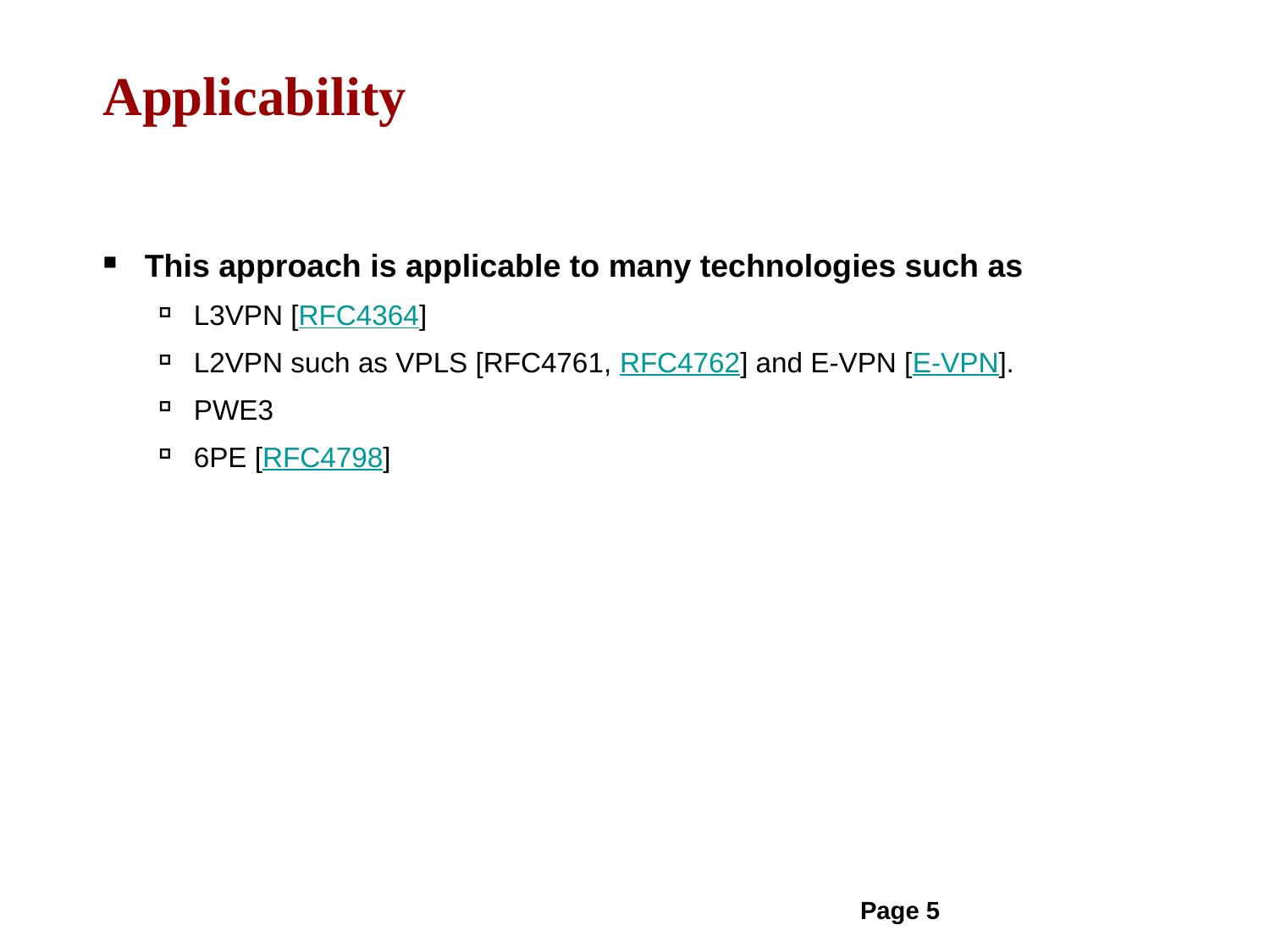

# Applicability
This approach is applicable to many technologies such as
L3VPN [RFC4364]
L2VPN such as VPLS [RFC4761, RFC4762] and E-VPN [E-VPN].
PWE3
6PE [RFC4798]

Page 5